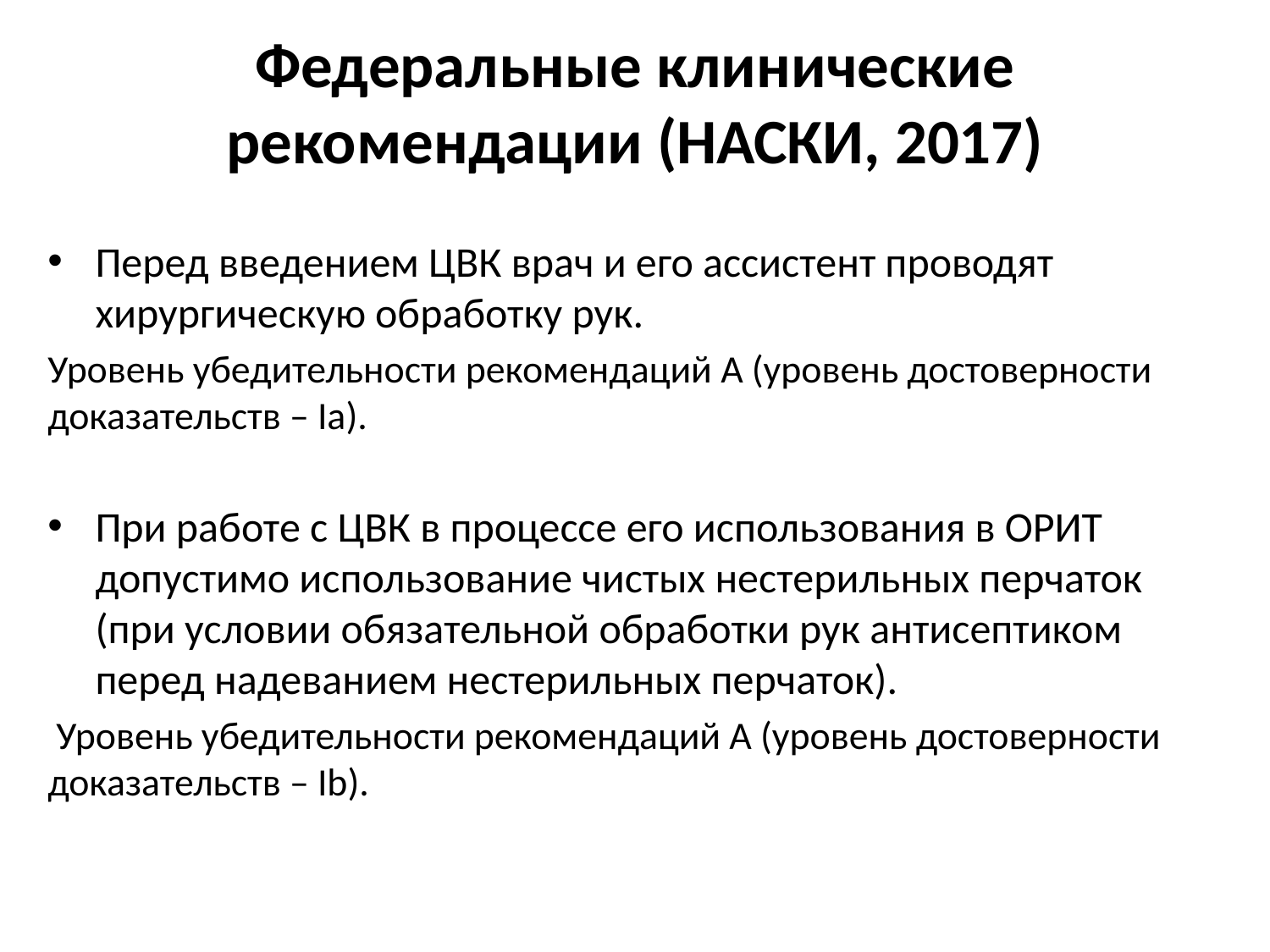

# Федеральные клинические рекомендации (НАСКИ, 2017)
Перед введением ЦВК врач и его ассистент проводят хирургическую обработку рук.
Уровень убедительности рекомендаций A (уровень достоверности доказательств – Ia).

При работе с ЦВК в процессе его использования в ОРИТ допустимо использование чистых нестерильных перчаток (при условии обязательной обработки рук антисептиком перед надеванием нестерильных перчаток).
 Уровень убедительности рекомендаций A (уровень достоверности доказательств – Ib).